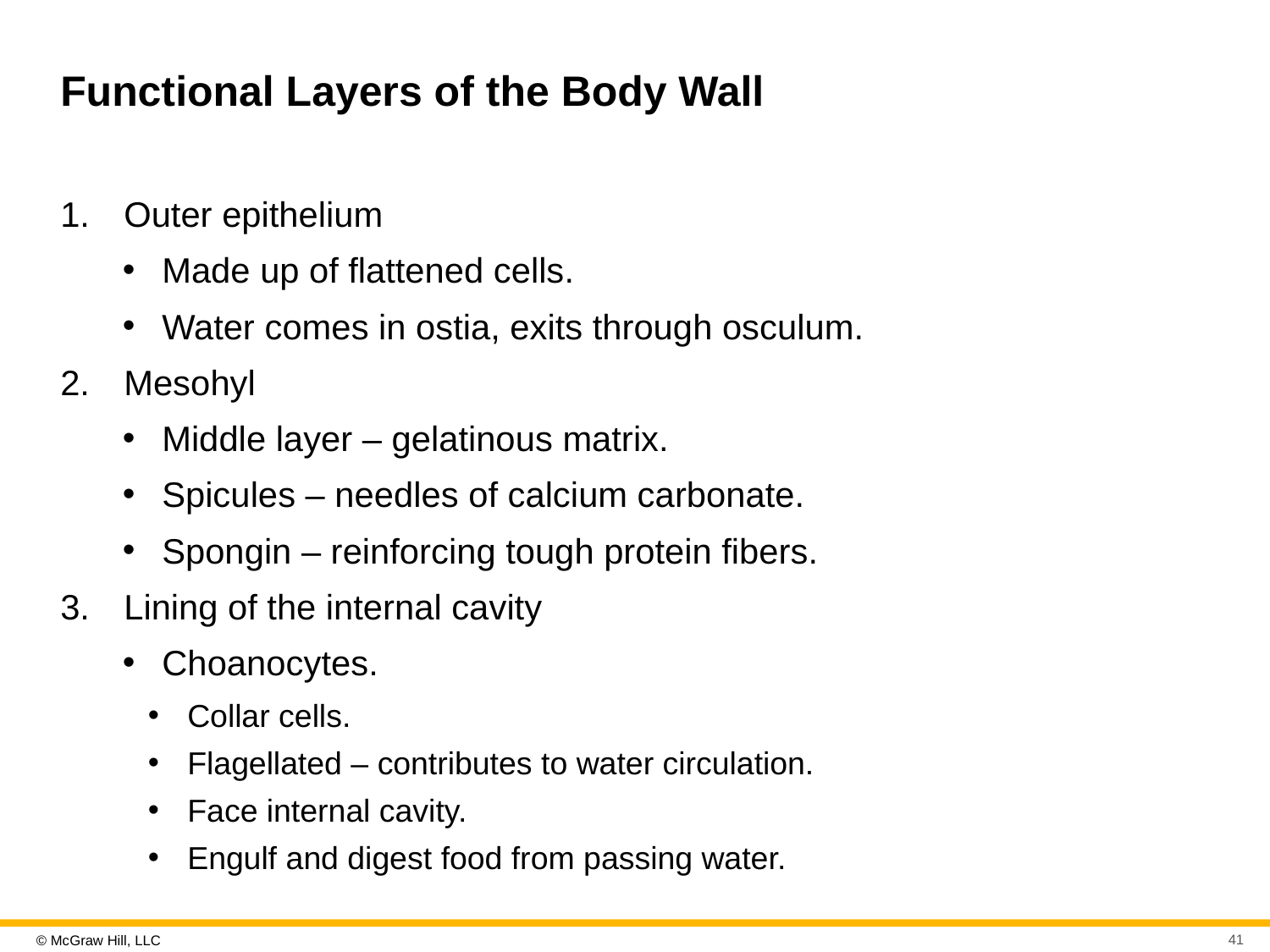

# Functional Layers of the Body Wall
Outer epithelium
Made up of flattened cells.
Water comes in ostia, exits through osculum.
Mesohyl
Middle layer – gelatinous matrix.
Spicules – needles of calcium carbonate.
Spongin – reinforcing tough protein fibers.
Lining of the internal cavity
Choanocytes.
Collar cells.
Flagellated – contributes to water circulation.
Face internal cavity.
Engulf and digest food from passing water.
41